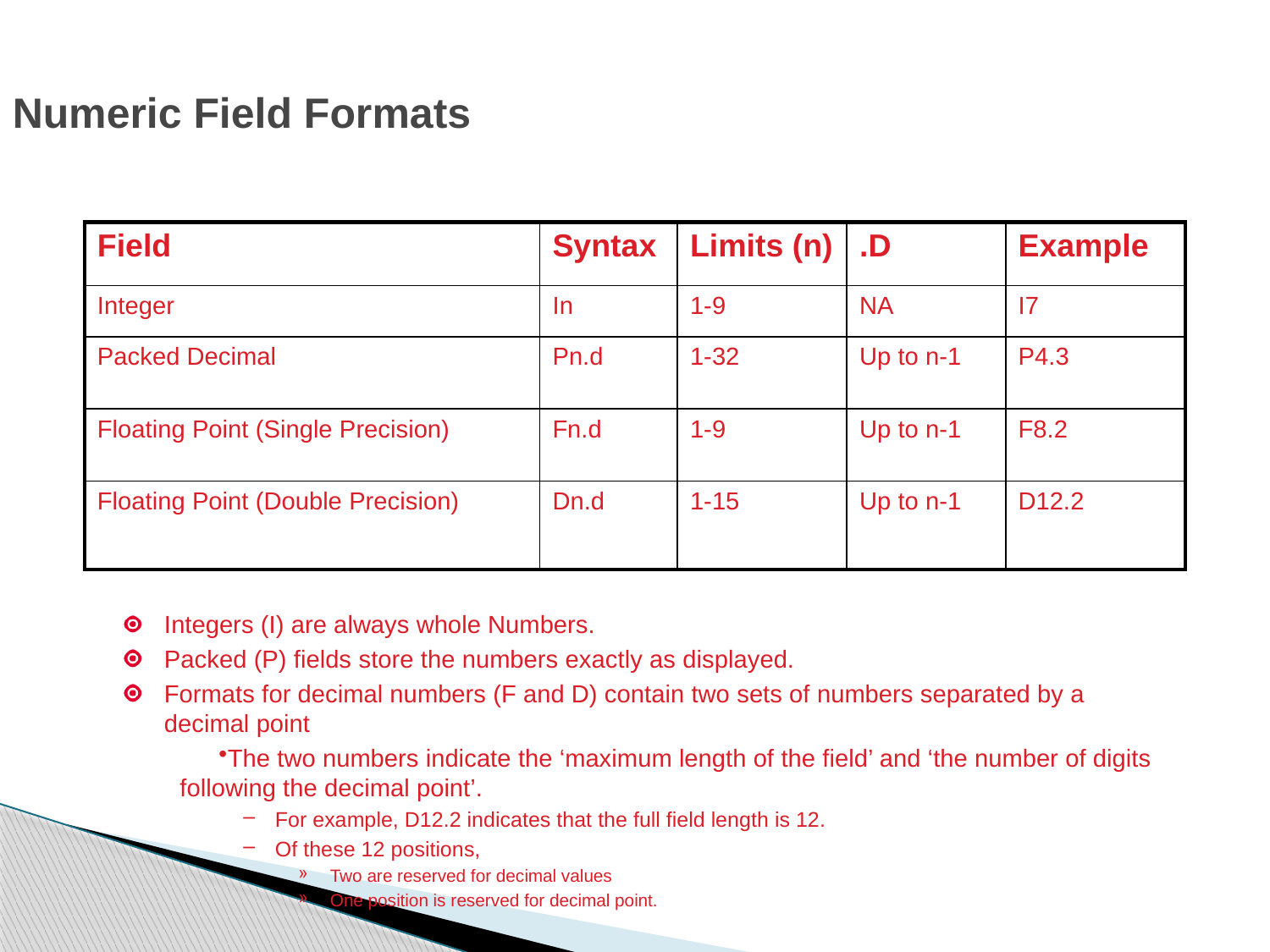

# Numeric Field Formats
| Field | Syntax | Limits (n) | .D | Example |
| --- | --- | --- | --- | --- |
| Integer | In | 1-9 | NA | I7 |
| Packed Decimal | Pn.d | 1-32 | Up to n-1 | P4.3 |
| Floating Point (Single Precision) | Fn.d | 1-9 | Up to n-1 | F8.2 |
| Floating Point (Double Precision) | Dn.d | 1-15 | Up to n-1 | D12.2 |
Integers (I) are always whole Numbers.
Packed (P) fields store the numbers exactly as displayed.
Formats for decimal numbers (F and D) contain two sets of numbers separated by a decimal point
The two numbers indicate the ‘maximum length of the field’ and ‘the number of digits  following the decimal point’.
For example, D12.2 indicates that the full field length is 12.
Of these 12 positions,
Two are reserved for decimal values
One position is reserved for decimal point.
33